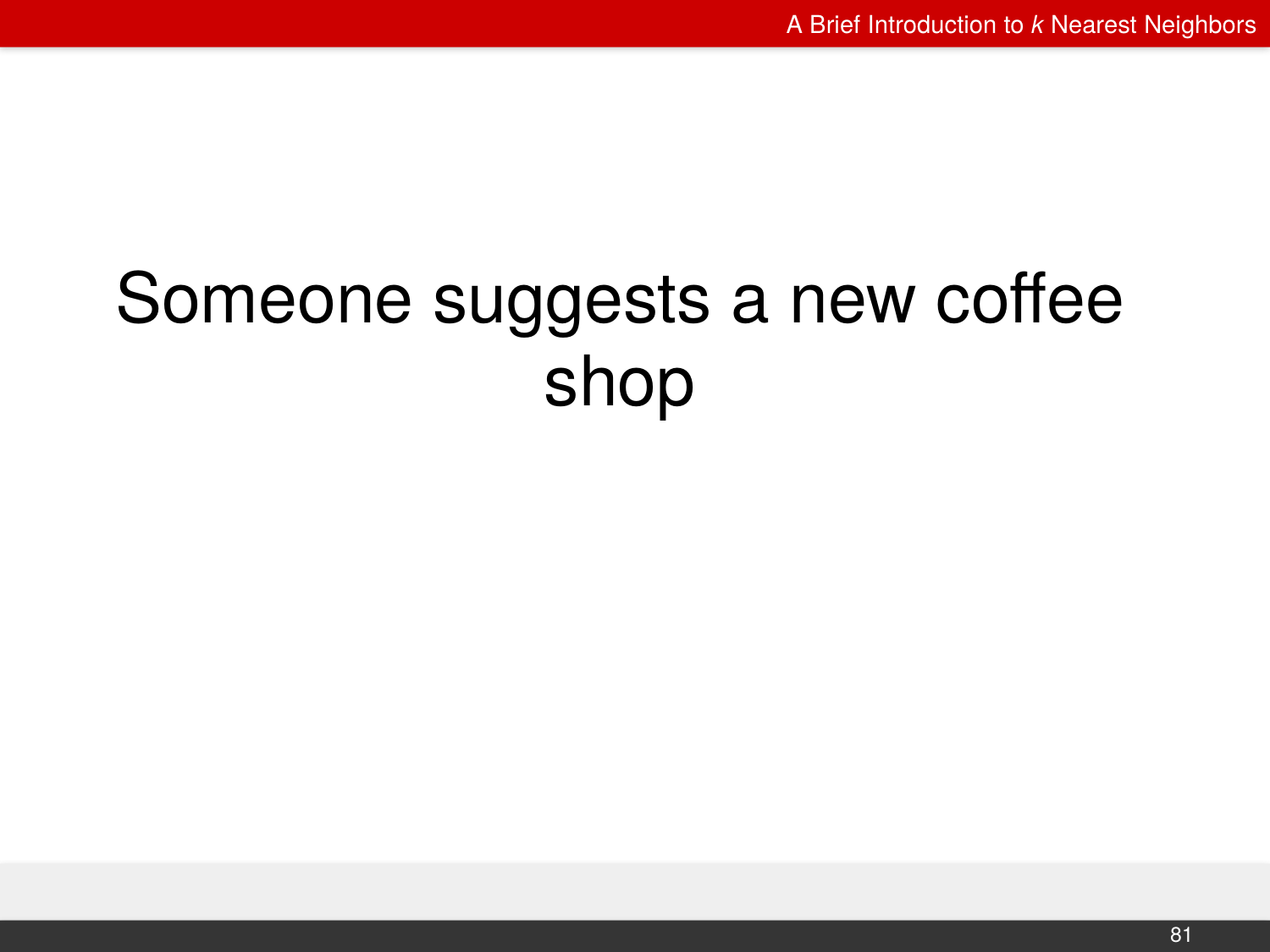

# Someone suggests a new coffee shop
81